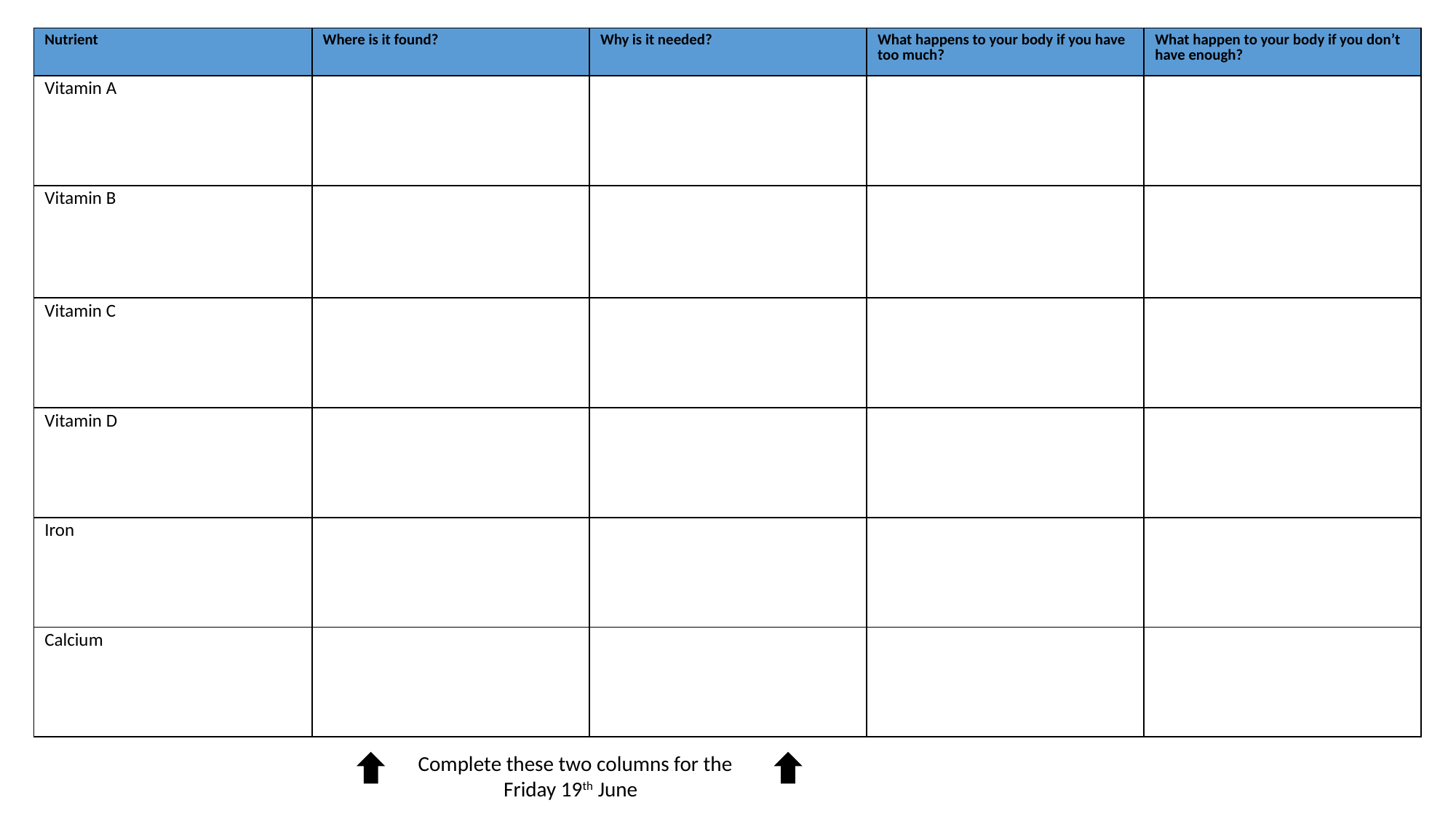

| Nutrient | Where is it found? | Why is it needed? | What happens to your body if you have too much? | What happen to your body if you don’t have enough? |
| --- | --- | --- | --- | --- |
| Vitamin A |  |  |  |  |
| Vitamin B |  |  |  |  |
| Vitamin C |  |  |  |  |
| Vitamin D |  |  |  |  |
| Iron |  |  |  |  |
| Calcium |  |  |  |  |
Complete these two columns for the Friday 19th June